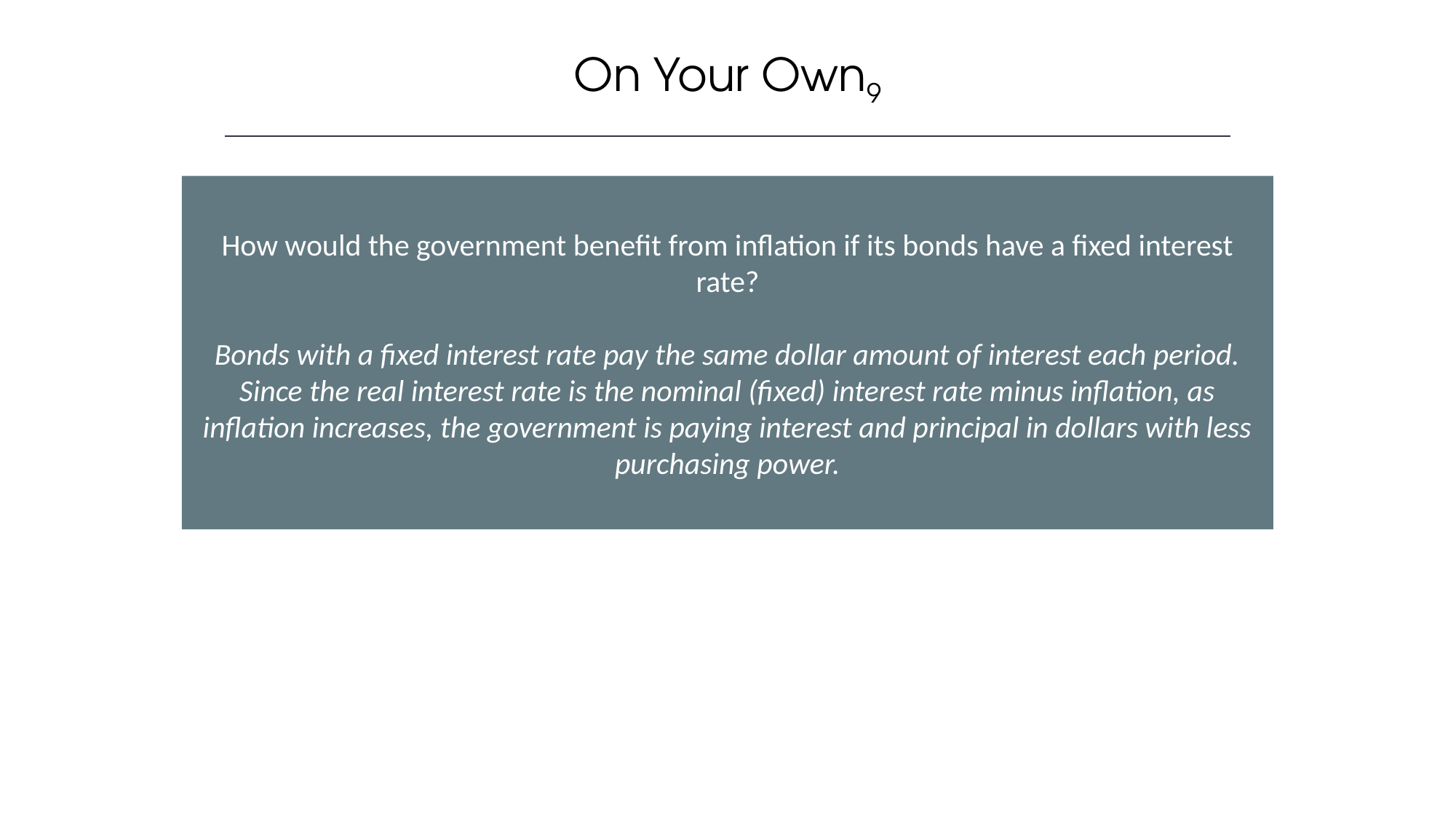

On Your Own9
How would the government benefit from inflation if its bonds have a fixed interest rate?

Bonds with a fixed interest rate pay the same dollar amount of interest each period. Since the real interest rate is the nominal (fixed) interest rate minus inflation, as inflation increases, the government is paying interest and principal in dollars with less purchasing power.